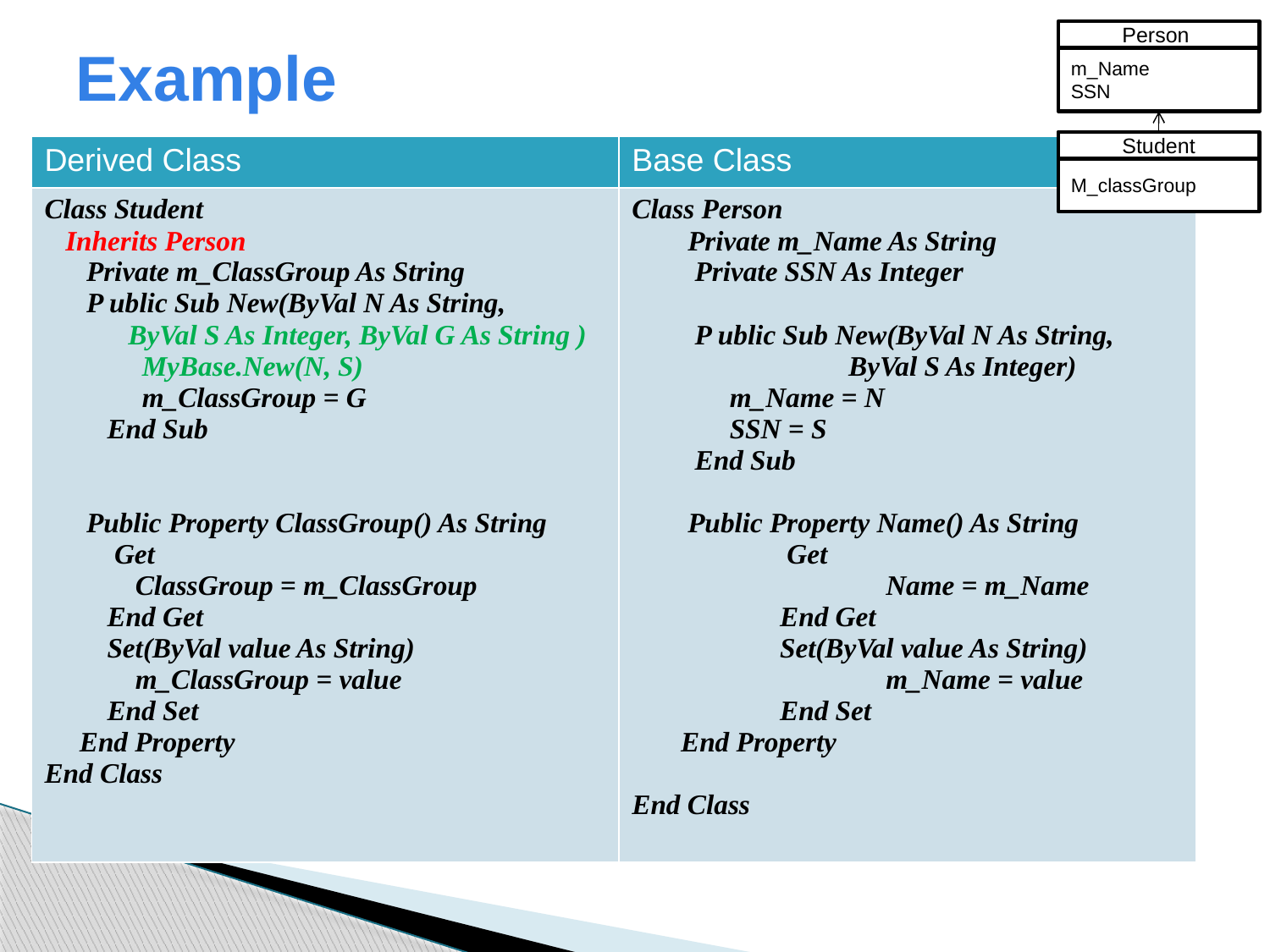

# Example
Person
m_Name
SSN
Student
M_classGroup
| Derived Class | Base Class |
| --- | --- |
| Class Student Inherits Person Private m\_ClassGroup As String P ublic Sub New(ByVal N As String, ByVal S As Integer, ByVal G As String ) MyBase.New(N, S) m\_ClassGroup = G End Sub Public Property ClassGroup() As String Get ClassGroup = m\_ClassGroup End Get Set(ByVal value As String) m\_ClassGroup = value End Set End Property End Class | Class Person Private m\_Name As String Private SSN As Integer P ublic Sub New(ByVal N As String, ByVal S As Integer) m\_Name = N SSN = S End Sub Public Property Name() As String Get Name = m\_Name End Get Set(ByVal value As String) m\_Name = value End Set End Property End Class |